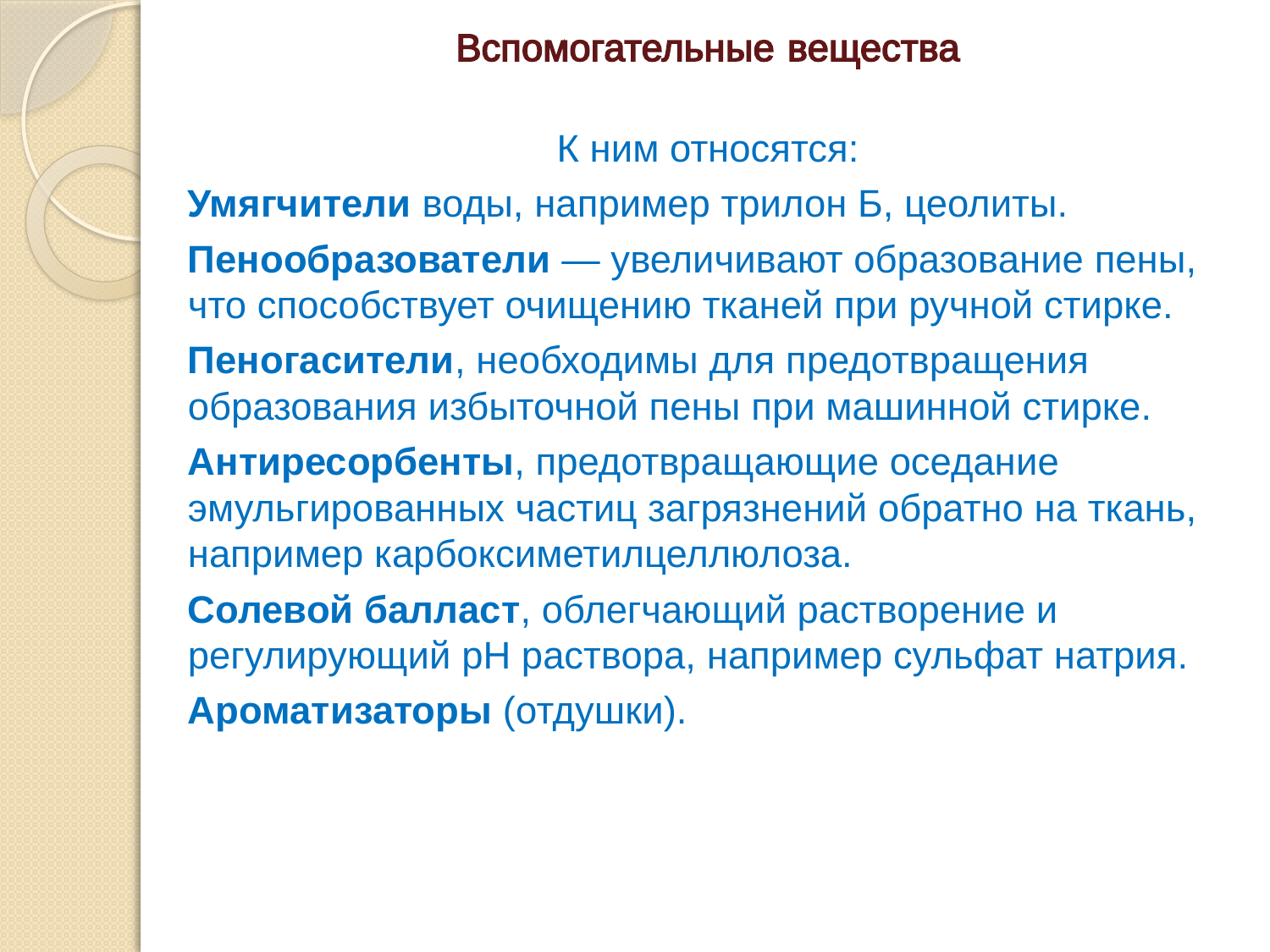

Вспомогательные вещества
К ним относятся:
Умягчители воды, например трилон Б, цеолиты.
Пенообразователи — увеличивают образование пены, что способствует очищению тканей при ручной стирке.
Пеногасители, необходимы для предотвращения образования избыточной пены при машинной стирке.
Антиресорбенты, предотвращающие оседание эмульгированных частиц загрязнений обратно на ткань, например карбоксиметилцеллюлоза.
Солевой балласт, облегчающий растворение и регулирующий pH раствора, например сульфат натрия.
Ароматизаторы (отдушки).